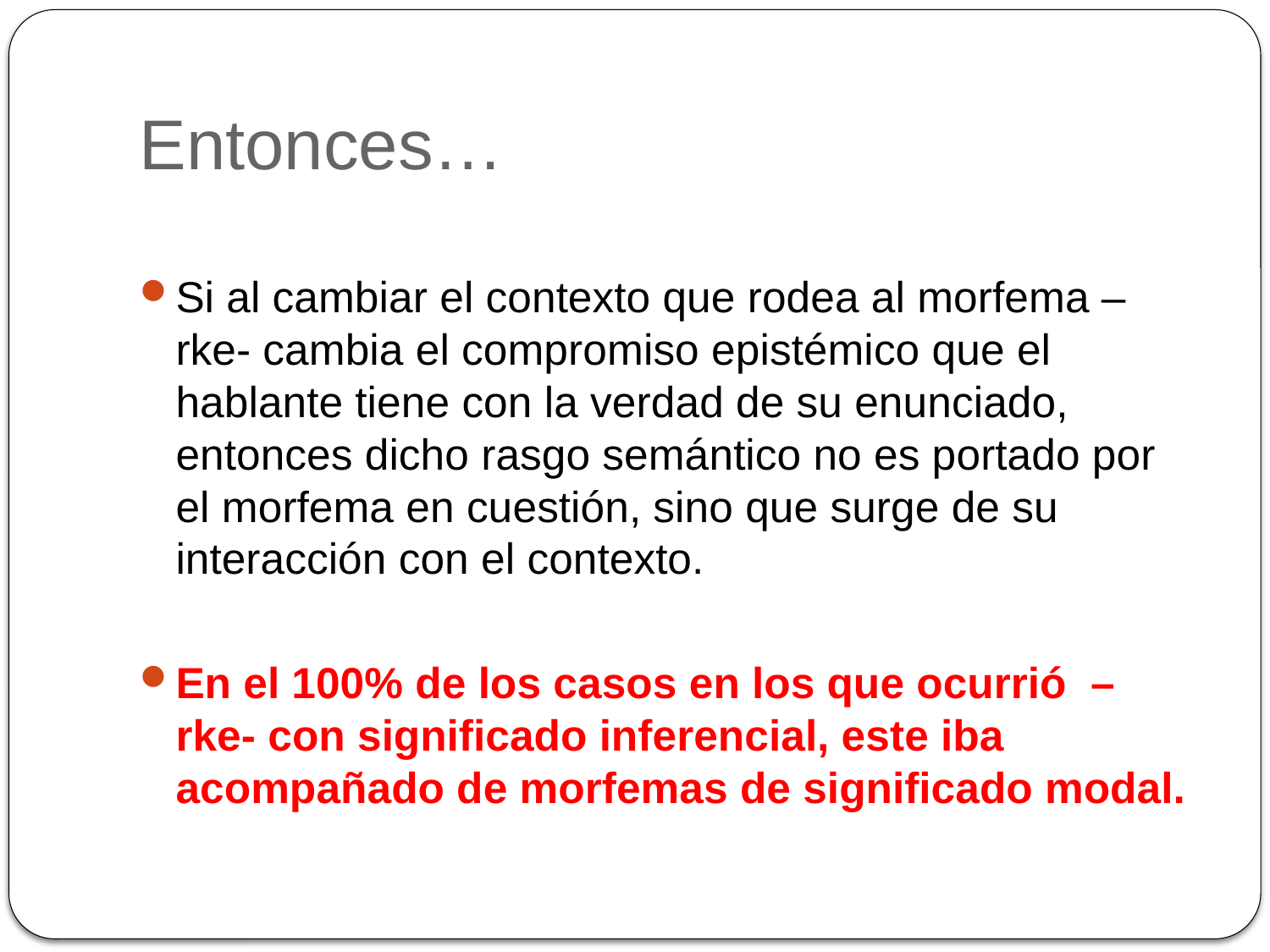

# Entonces…

Si al cambiar el contexto que rodea al morfema –rke- cambia el compromiso epistémico que el hablante tiene con la verdad de su enunciado, entonces dicho rasgo semántico no es portado por el morfema en cuestión, sino que surge de su interacción con el contexto.

En el 100% de los casos en los que ocurrió  –rke- con significado inferencial, este iba acompañado de morfemas de significado modal.